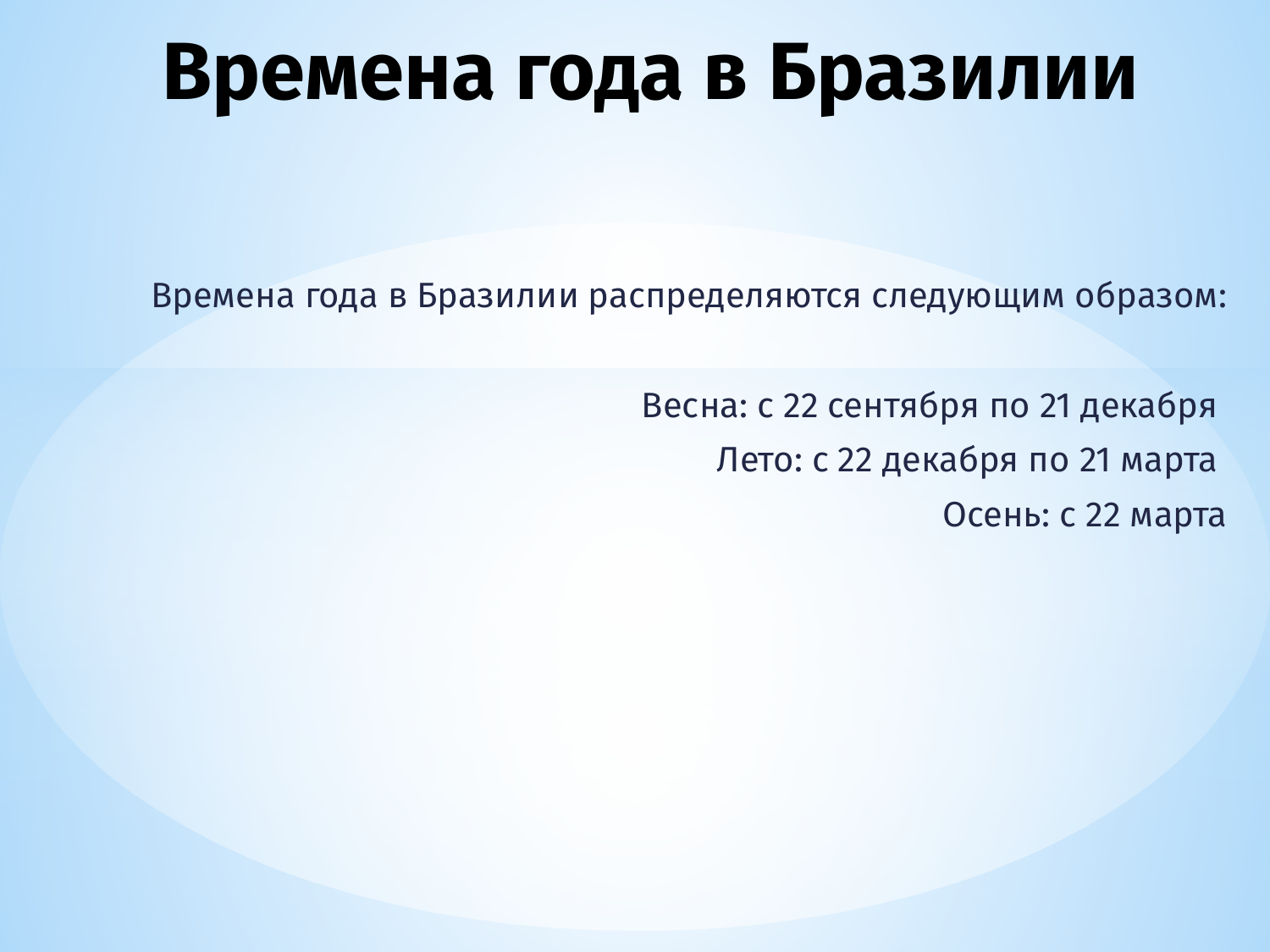

# Времена года в Бразилии
Времена года в Бразилии распределяются следующим образом:

Весна: с 22 сентября по 21 декабря
Лето: с 22 декабря по 21 марта
Осень: с 22 марта